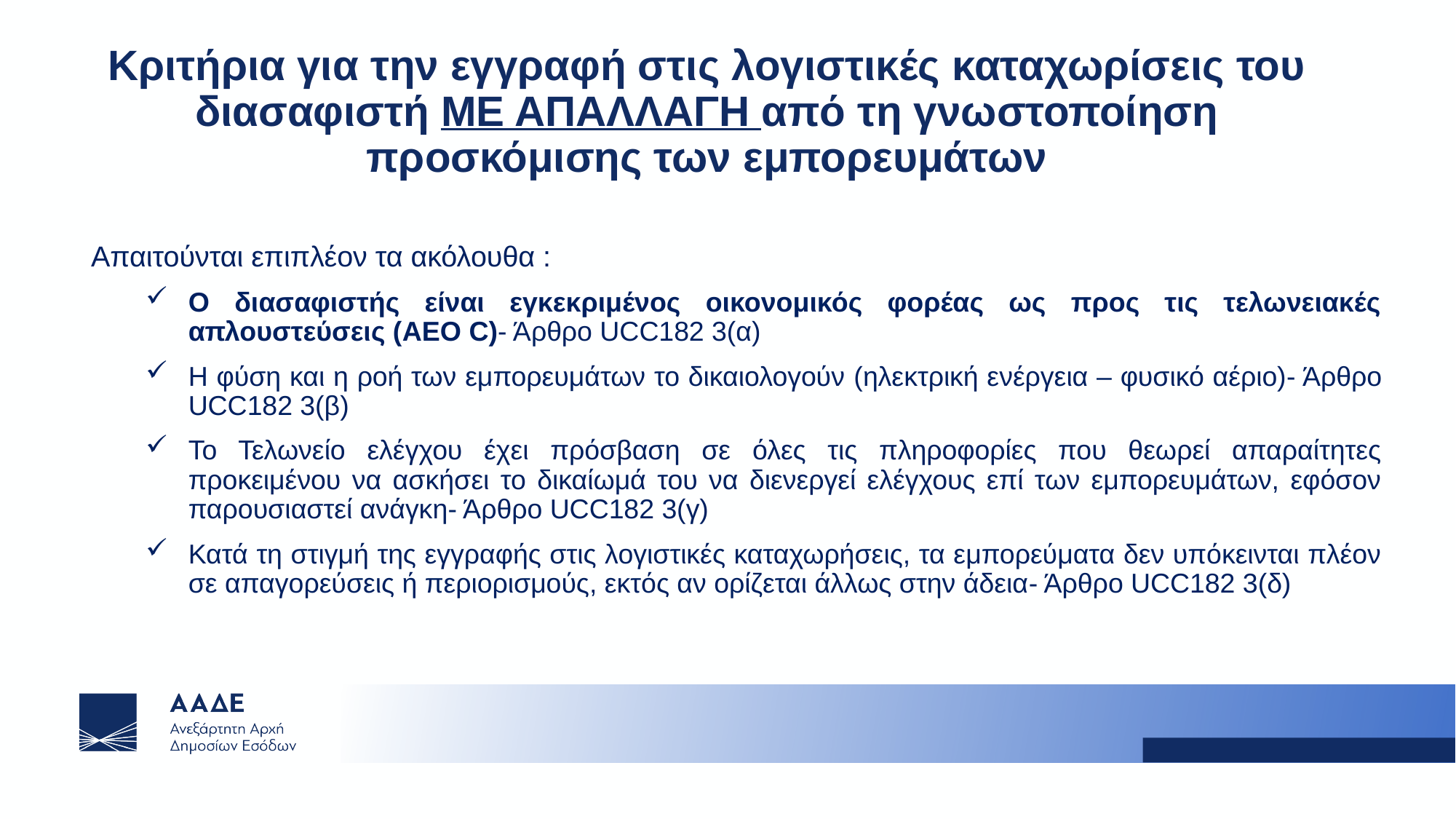

# Κριτήρια για την εγγραφή στις λογιστικές καταχωρίσεις του διασαφιστή ΜΕ ΑΠΑΛΛΑΓΗ από τη γνωστοποίηση προσκόμισης των εμπορευμάτων
Απαιτούνται επιπλέον τα ακόλουθα :
Ο διασαφιστής είναι εγκεκριμένος οικονομικός φορέας ως προς τις τελωνειακές απλουστεύσεις (AEO C)- Άρθρο UCC182 3(α)
Η φύση και η ροή των εμπορευμάτων το δικαιολογούν (ηλεκτρική ενέργεια – φυσικό αέριο)- Άρθρο UCC182 3(β)
Το Τελωνείο ελέγχου έχει πρόσβαση σε όλες τις πληροφορίες που θεωρεί απαραίτητες προκειμένου να ασκήσει το δικαίωμά του να διενεργεί ελέγχους επί των εμπορευμάτων, εφόσον παρουσιαστεί ανάγκη- Άρθρο UCC182 3(γ)
Κατά τη στιγμή της εγγραφής στις λογιστικές καταχωρήσεις, τα εμπορεύματα δεν υπόκεινται πλέον σε απαγορεύσεις ή περιορισμούς, εκτός αν ορίζεται άλλως στην άδεια- Άρθρο UCC182 3(δ)